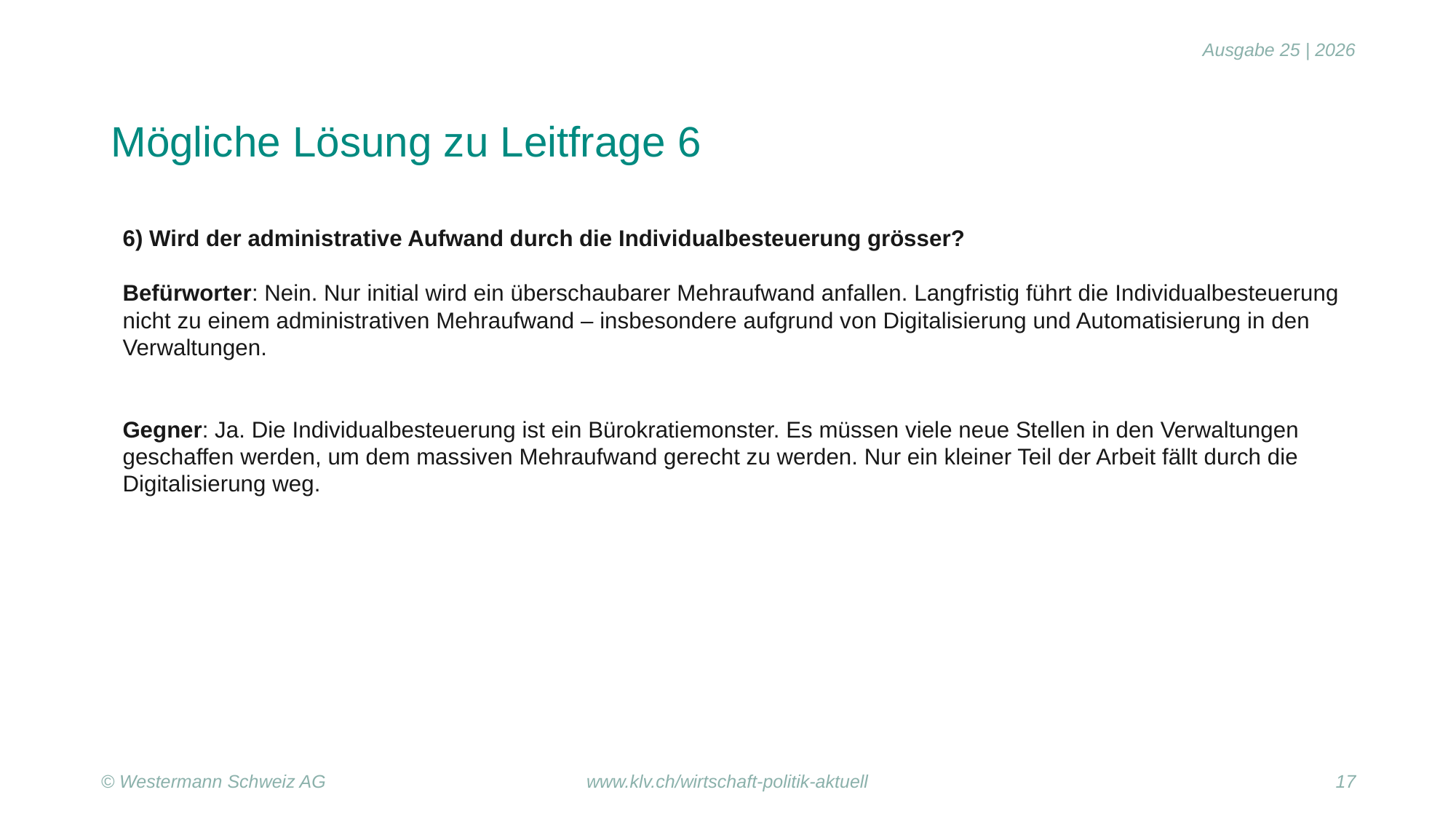

Mögliche Lösung zu Leitfrage 6
6) Wird der administrative Aufwand durch die Individualbesteuerung grösser?
Befürworter: Nein. Nur initial wird ein überschaubarer Mehraufwand anfallen. Langfristig führt die Individualbesteuerung nicht zu einem administrativen Mehraufwand – insbesondere aufgrund von Digitalisierung und Automatisierung in den Verwaltungen.
Gegner: Ja. Die Individualbesteuerung ist ein Bürokratiemonster. Es müssen viele neue Stellen in den Verwaltungen geschaffen werden, um dem massiven Mehraufwand gerecht zu werden. Nur ein kleiner Teil der Arbeit fällt durch die Digitalisierung weg.